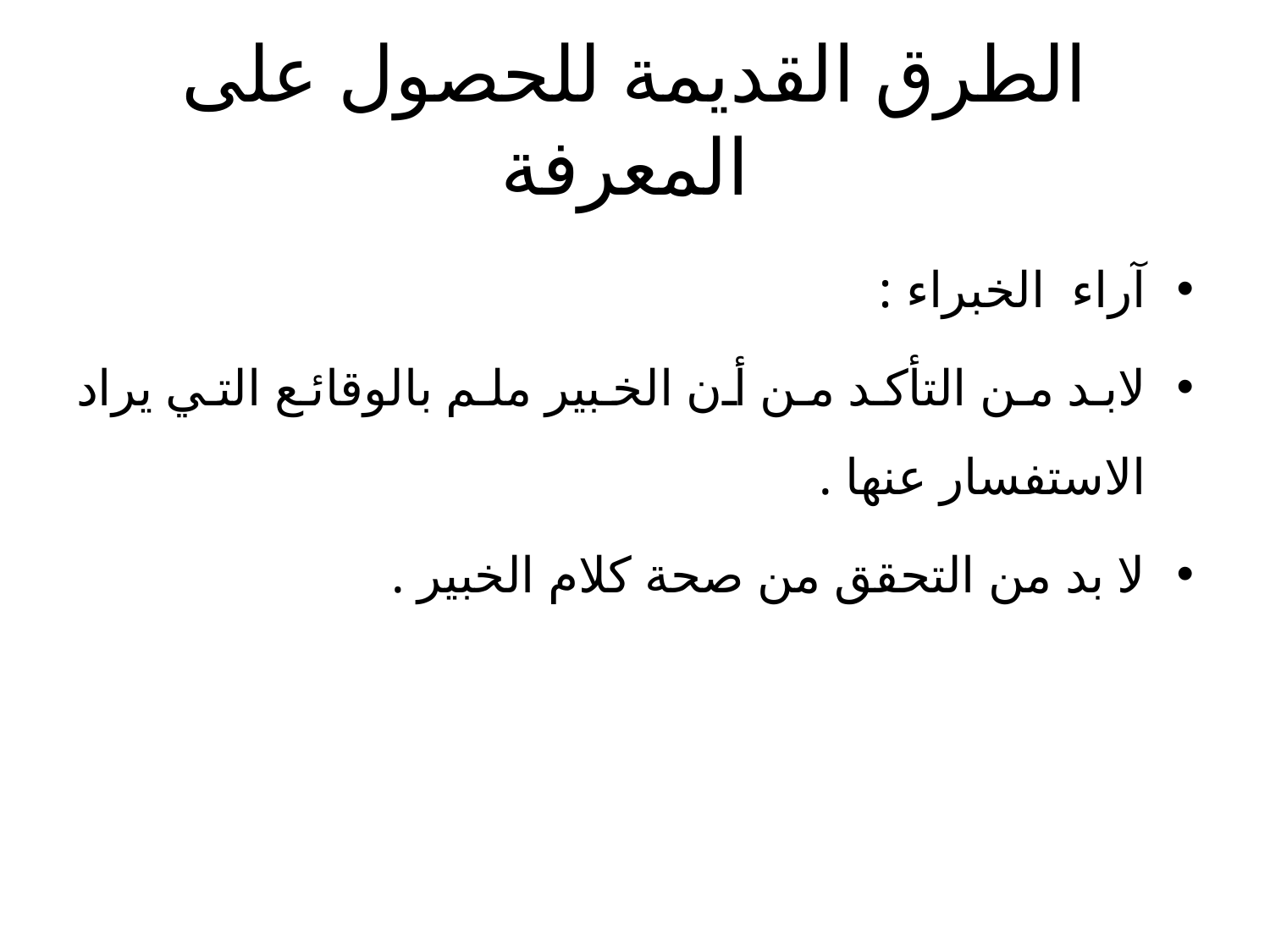

# الطرق القديمة للحصول على المعرفة
آراء  الخبراء :
لابد من التأكد من أن الخبير ملم بالوقائع التي يراد الاستفسار عنها .
لا بد من التحقق من صحة كلام الخبير .